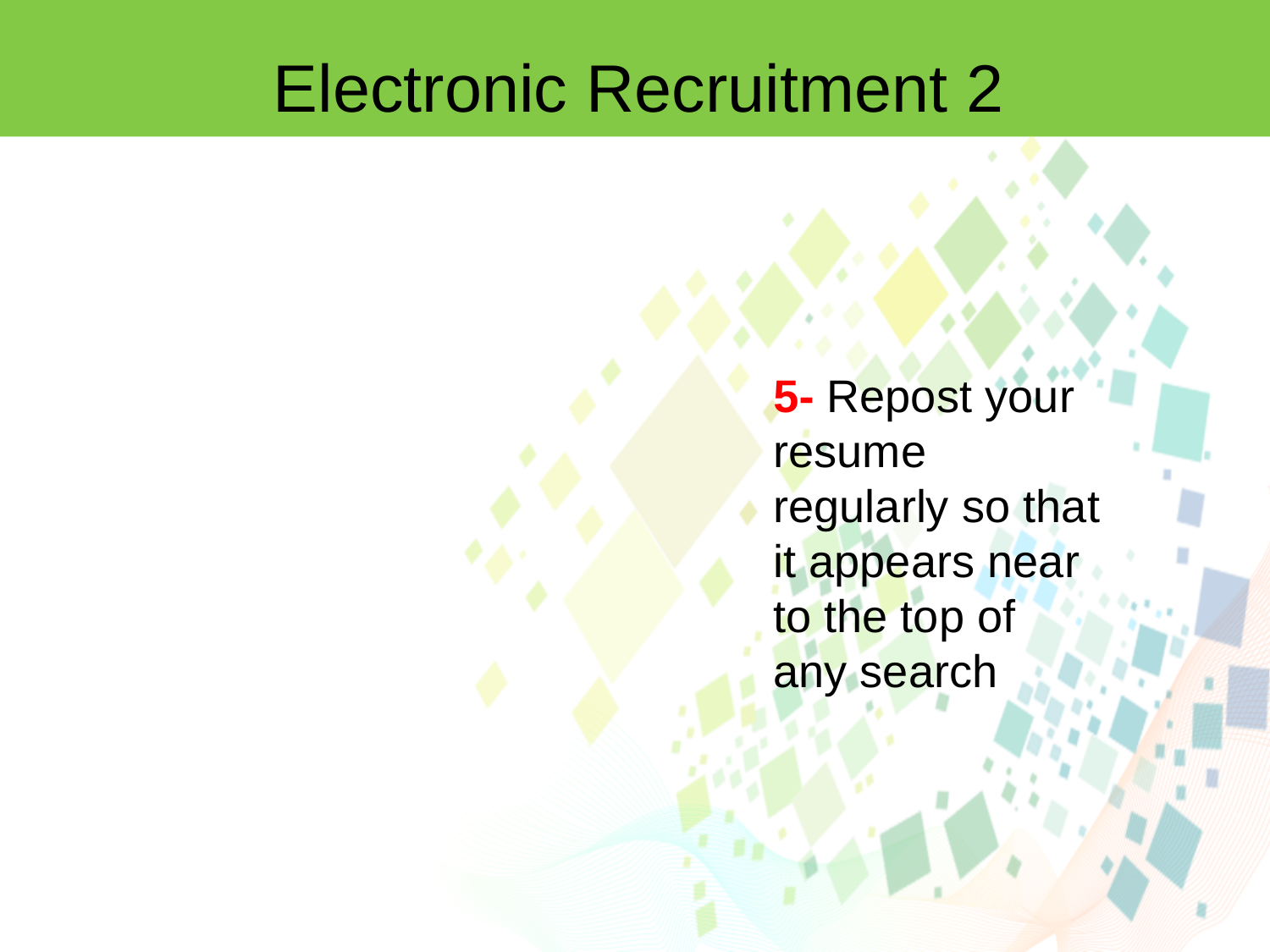

Electronic Recruitment 2
5- Repost your resume regularly so that it appears near to the top of any search